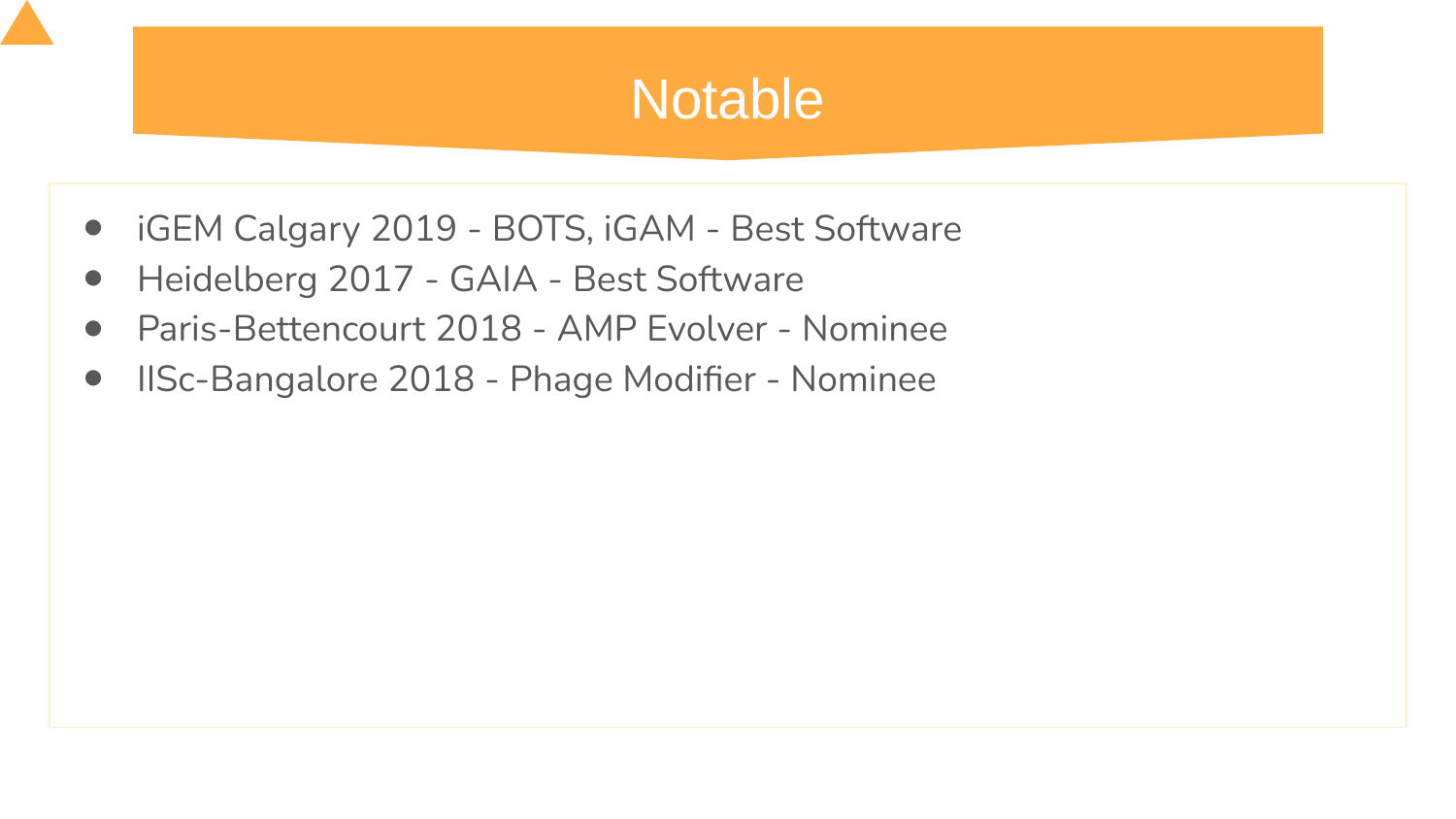

# Notable
iGEM Calgary 2019 - BOTS, iGAM - Best Software
Heidelberg 2017 - GAIA - Best Software
Paris-Bettencourt 2018 - AMP Evolver - Nominee
IISc-Bangalore 2018 - Phage Modifier - Nominee